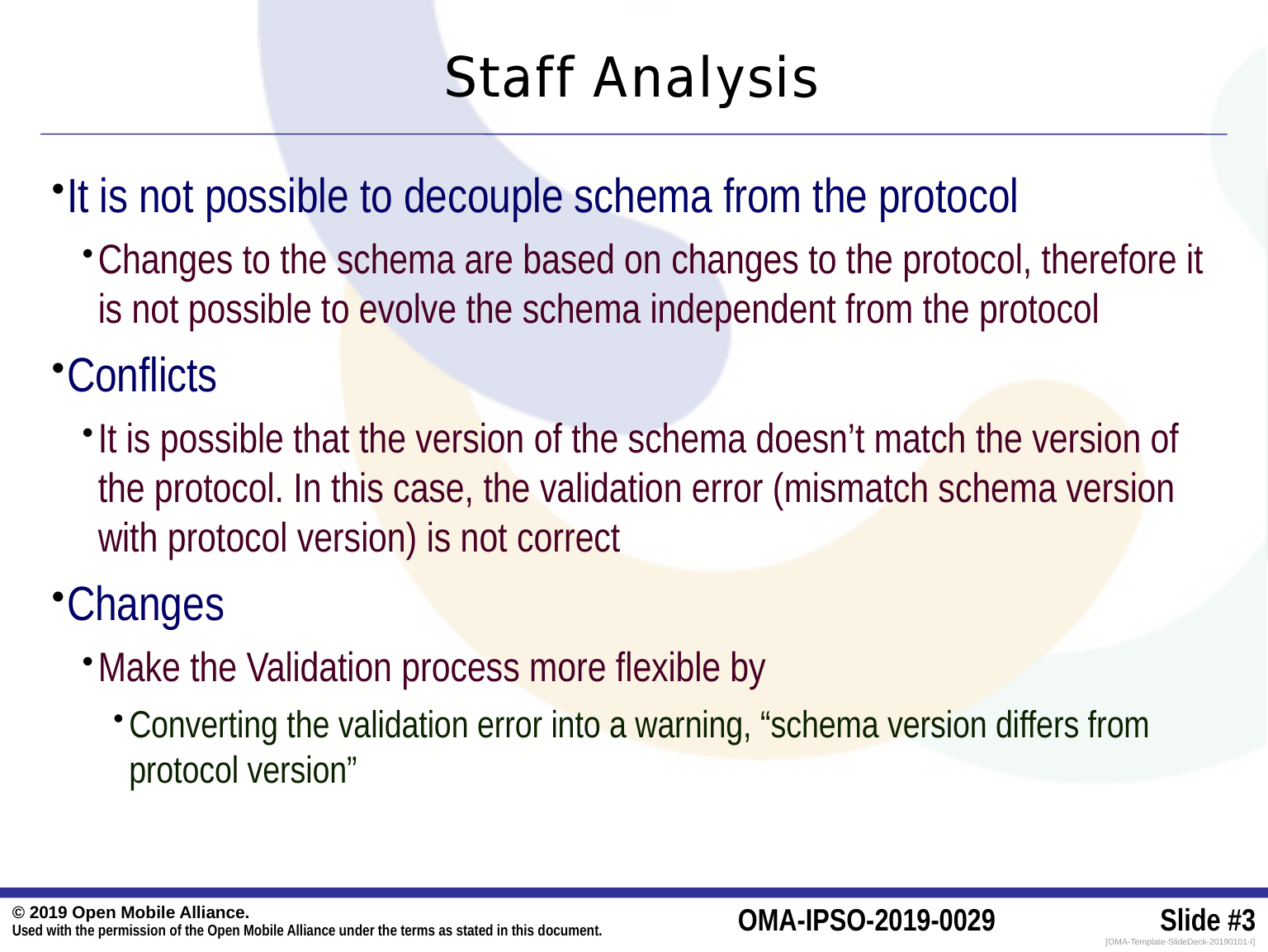

# Staff Analysis
It is not possible to decouple schema from the protocol
Changes to the schema are based on changes to the protocol, therefore it is not possible to evolve the schema independent from the protocol
Conflicts
It is possible that the version of the schema doesn’t match the version of the protocol. In this case, the validation error (mismatch schema version with protocol version) is not correct
Changes
Make the Validation process more flexible by
Converting the validation error into a warning, “schema version differs from protocol version”